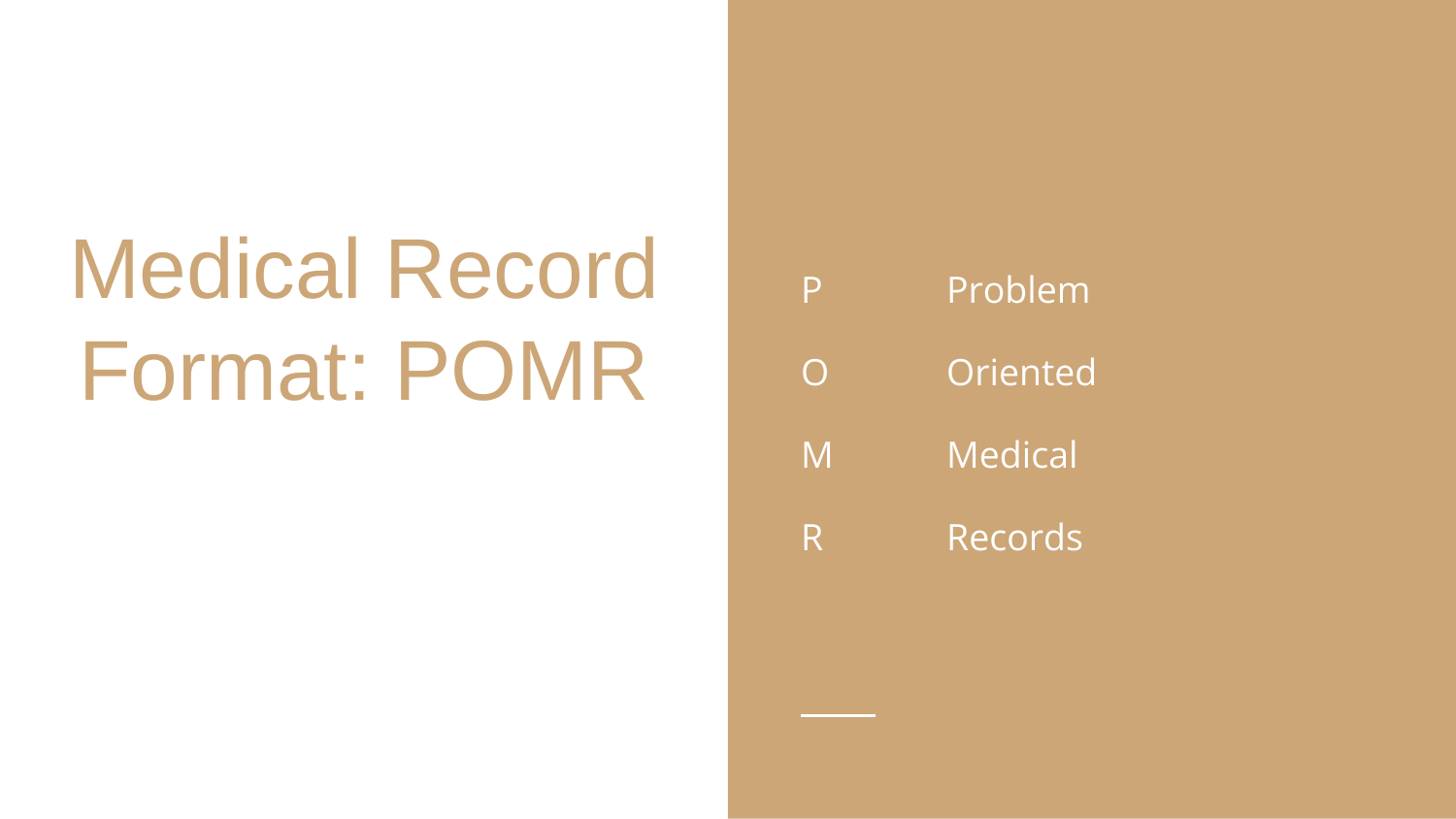

P	Problem
O	Oriented
M	Medical
R	Records
# Medical Record Format: POMR